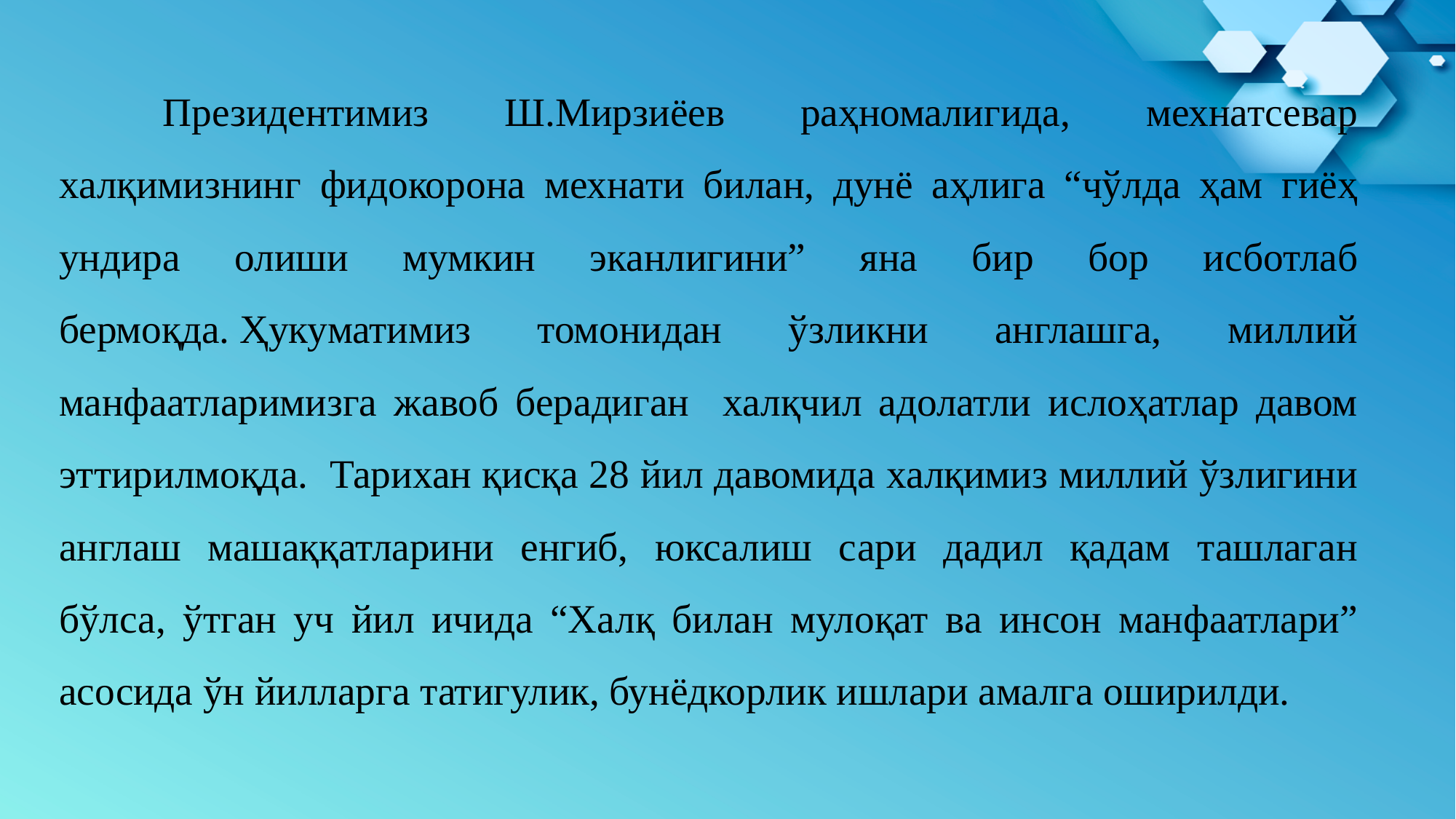

Президентимиз Ш.Мирзиёев раҳномалигида, мехнатсевар халқимизнинг фидокорона мехнати билан, дунё аҳлига “чўлда ҳам гиёҳ ундира олиши мумкин эканлигини” яна бир бор исботлаб бермоқда. Ҳукуматимиз томонидан ўзликни англашга, миллий манфаатларимизга жавоб берадиган  халқчил адолатли ислоҳатлар давом эттирилмоқда.  Тарихан қисқа 28 йил давомида халқимиз миллий ўзлигини англаш машаққатларини енгиб, юксалиш сари дадил қадам ташлаган бўлса, ўтган уч йил ичида “Халқ билан мулоқат ва инсон манфаатлари” асосида ўн йилларга татигулик, бунёдкорлик ишлари амалга оширилди.